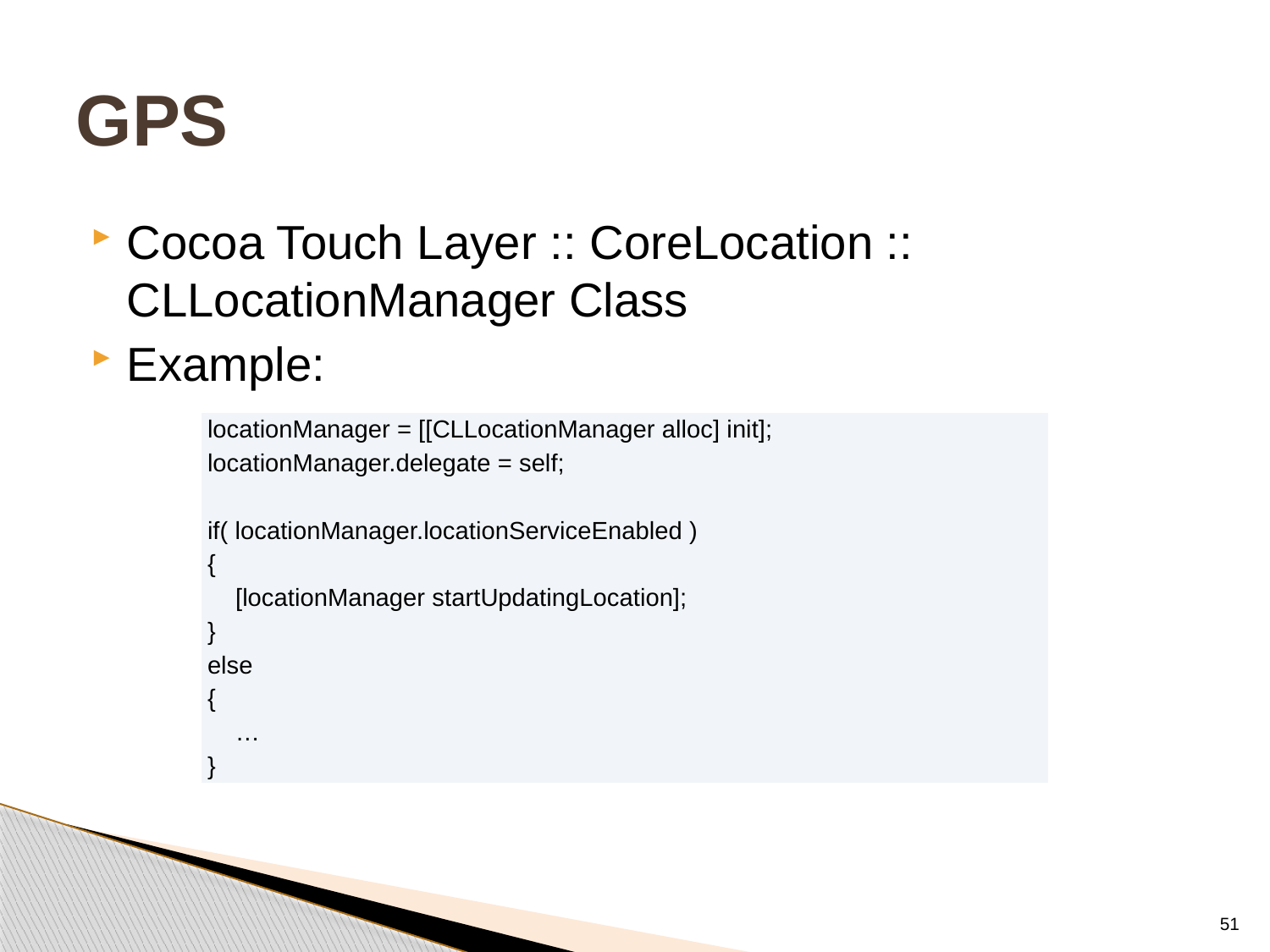

# GPS
Cocoa Touch Layer :: CoreLocation :: CLLocationManager Class
Example:

| locationManager = [[CLLocationManager alloc] init]; |
| --- |
| locationManager.delegate = self; |
|  |
| if( locationManager.locationServiceEnabled ) |
| { |
| [locationManager startUpdatingLocation]; |
| } |
| else |
| { |
| … |
| } |
51